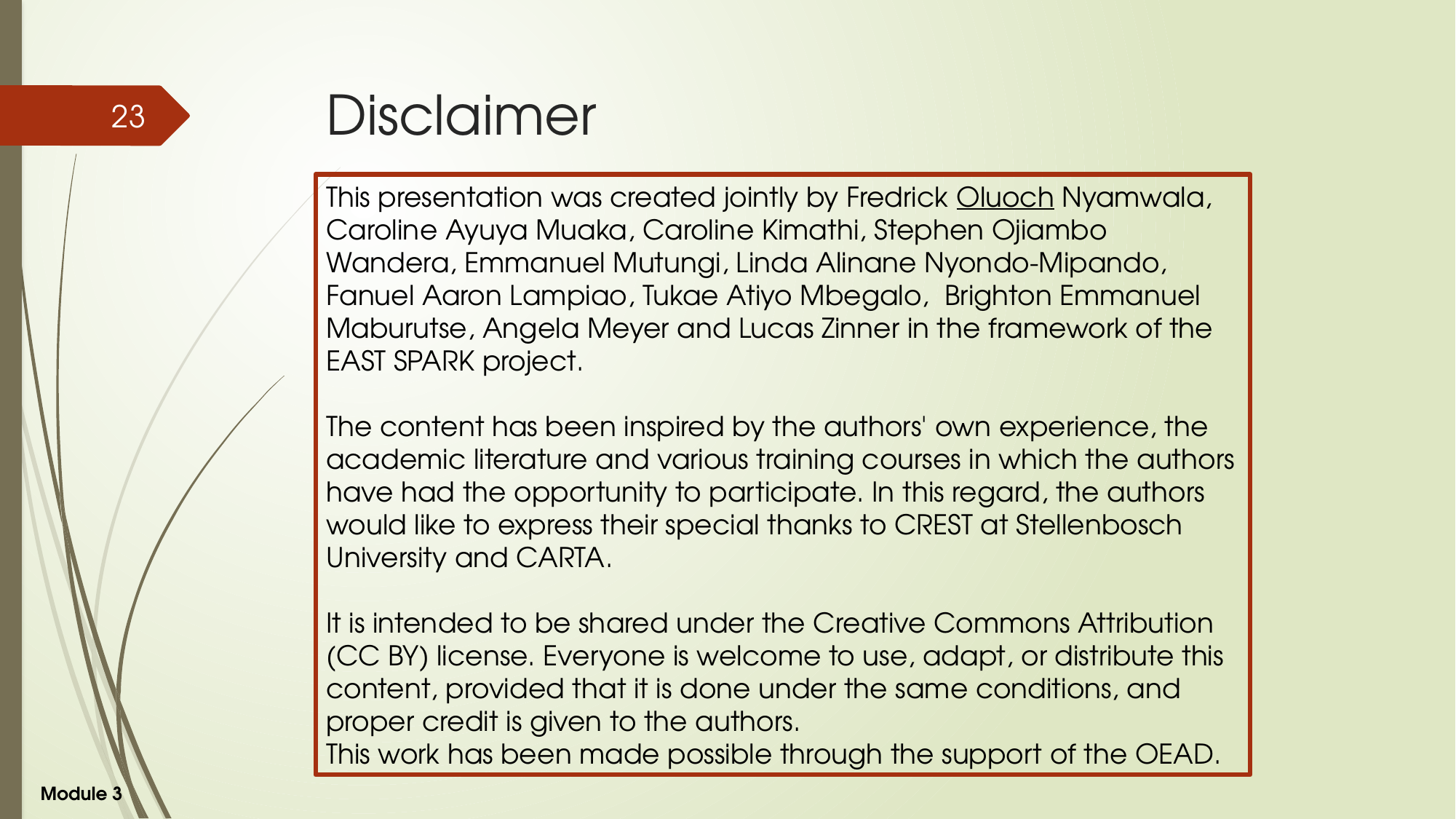

# Disclaimer
23
This presentation was created jointly by Fredrick Oluoch Nyamwala, Caroline Ayuya Muaka, Caroline Kimathi, Stephen Ojiambo Wandera, Emmanuel Mutungi, Linda Alinane Nyondo-Mipando, Fanuel Aaron Lampiao, Tukae Atiyo Mbegalo,  Brighton Emmanuel Maburutse, Angela Meyer and Lucas Zinner in the framework of the EAST SPARK project.

The content has been inspired by the authors' own experience, the academic literature and various training courses in which the authors have had the opportunity to participate. In this regard, the authors would like to express their special thanks to CREST at Stellenbosch University and CARTA.

It is intended to be shared under the Creative Commons Attribution (CC BY) license. Everyone is welcome to use, adapt, or distribute this content, provided that it is done under the same conditions, and proper credit is given to the authors.
This work has been made possible through the support of the OEAD.